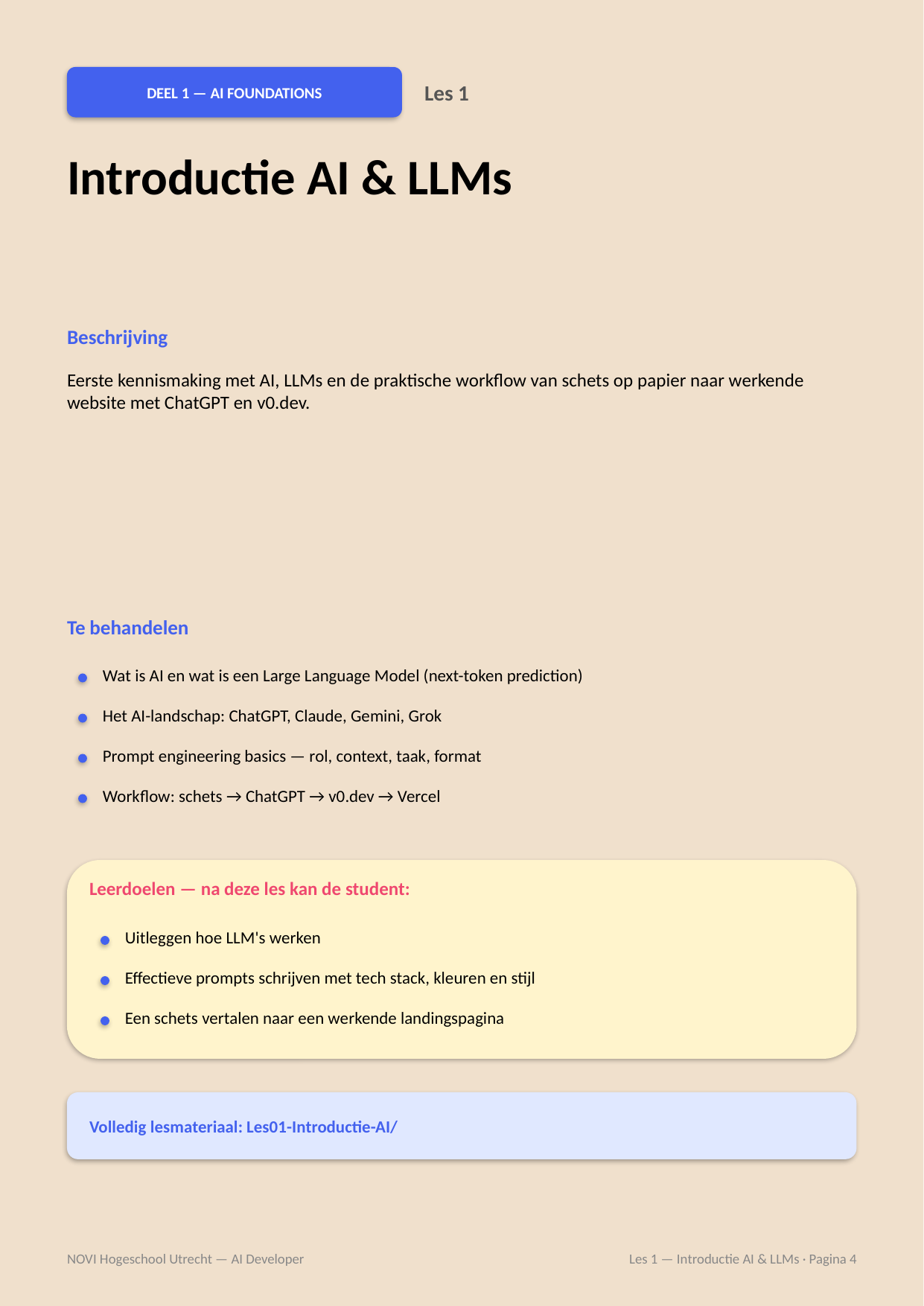

DEEL 1 — AI FOUNDATIONS
Les 1
Introductie AI & LLMs
Beschrijving
Eerste kennismaking met AI, LLMs en de praktische workflow van schets op papier naar werkende website met ChatGPT en v0.dev.
Te behandelen
Wat is AI en wat is een Large Language Model (next-token prediction)

Het AI-landschap: ChatGPT, Claude, Gemini, Grok

Prompt engineering basics — rol, context, taak, format

Workflow: schets → ChatGPT → v0.dev → Vercel

Leerdoelen — na deze les kan de student:
Uitleggen hoe LLM's werken

Effectieve prompts schrijven met tech stack, kleuren en stijl

Een schets vertalen naar een werkende landingspagina

Volledig lesmateriaal: Les01-Introductie-AI/
NOVI Hogeschool Utrecht — AI Developer
Les 1 — Introductie AI & LLMs · Pagina 4